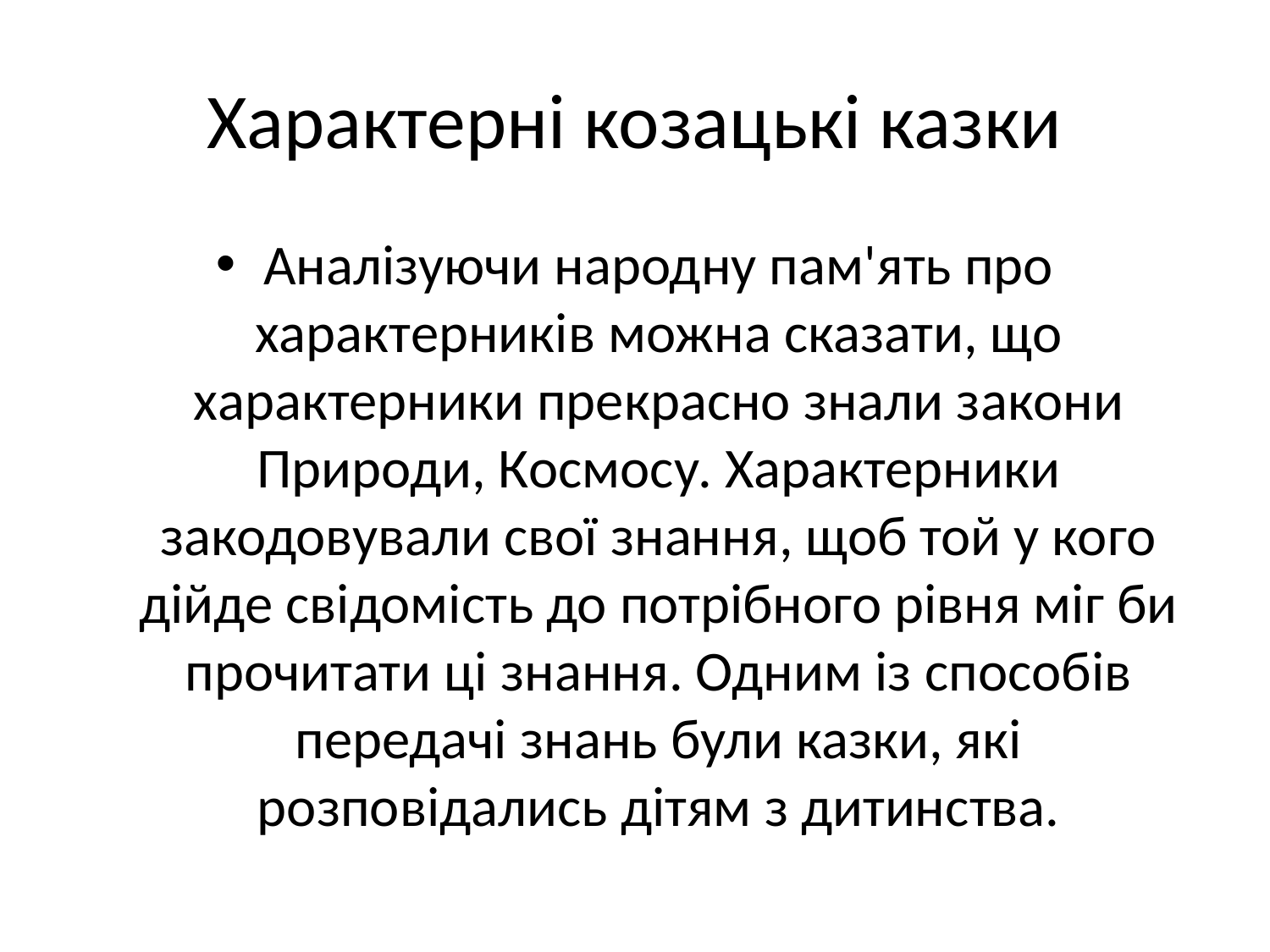

# Характерні козацькі казки
Аналізуючи народну пам'ять про характерників можна сказати, що характерники прекрасно знали закони Природи, Космосу. Характерники закодовували свої знання, щоб той у кого дійде свідомість до потрібного рівня міг би прочитати ці знання. Одним із способів передачі знань були казки, які розповідались дітям з дитинства.